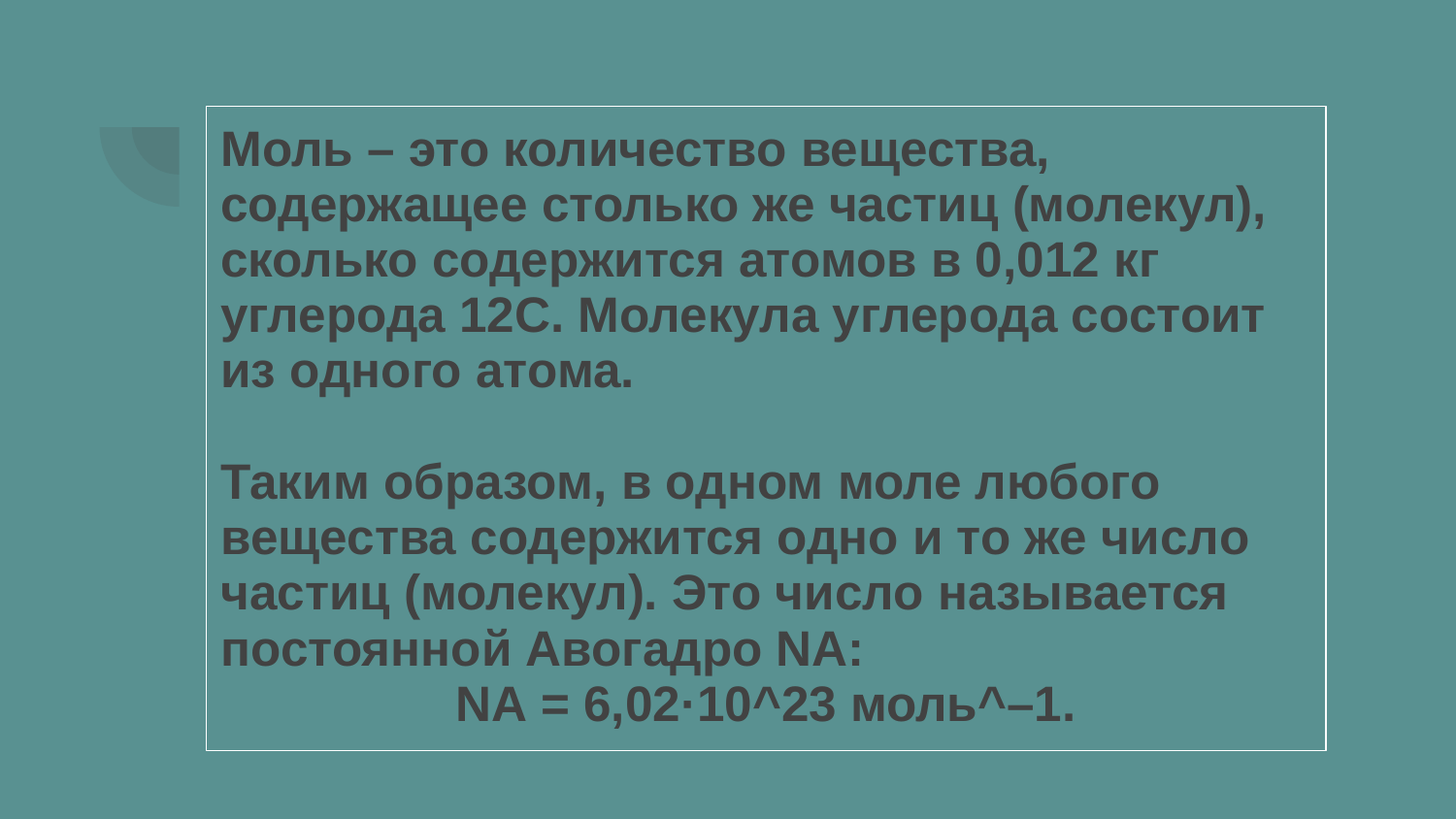

# Моль – это количество вещества, содержащее столько же частиц (молекул), сколько содержится атомов в 0,012 кг углерода 12C. Молекула углерода состоит из одного атома.

Таким образом, в одном моле любого вещества содержится одно и то же число частиц (молекул). Это число называется постоянной Авогадро NА:
NА = 6,02·10^23 моль^–1.